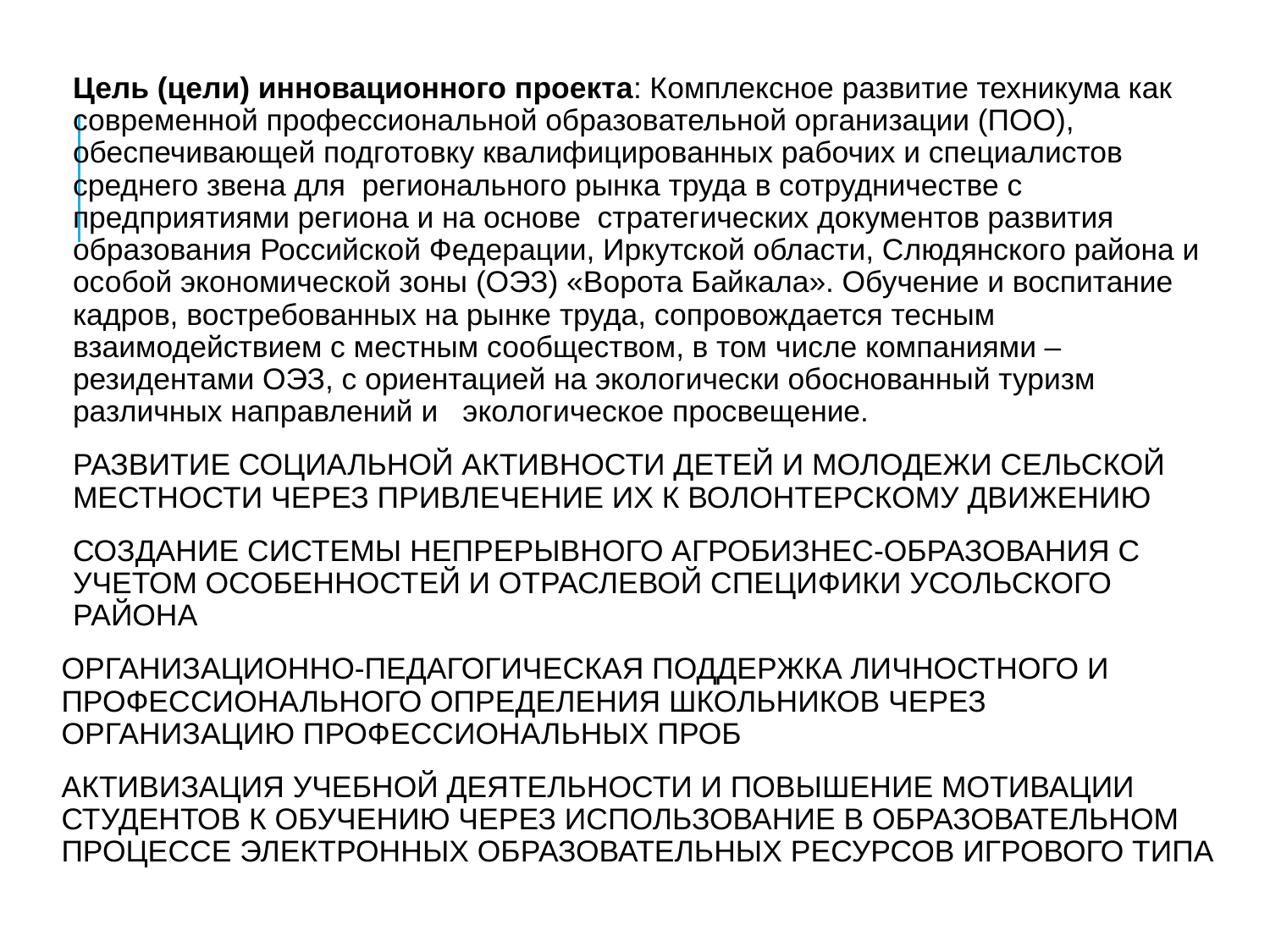

Цель (цели) инновационного проекта: Комплексное развитие техникума как  современной профессиональной образовательной организации (ПОО), обеспечивающей подготовку квалифицированных рабочих и специалистов среднего звена для  регионального рынка труда в сотрудничестве с  предприятиями региона и на основе  стратегических документов развития образования Российской Федерации, Иркутской области, Слюдянского района и особой экономической зоны (ОЭЗ) «Ворота Байкала». Обучение и воспитание кадров, востребованных на рынке труда, сопровождается тесным взаимодействием с местным сообществом, в том числе компаниями – резидентами ОЭЗ, с ориентацией на экологически обоснованный туризм различных направлений и   экологическое просвещение.
Развитие социальной активности детей и молодежи сельской местности через привлечение их к волонтерскому движению
Создание системы непрерывного агробизнес-образования с учетом особенностей и отраслевой специфики Усольского района
Организационно-педагогическая поддержка личностного и профессионального определения школьников через организацию профессиональных проб
Активизация учебной деятельности и повышение мотивации студентов к обучению через использование в образовательном процессе электронных образовательных ресурсов игрового типа